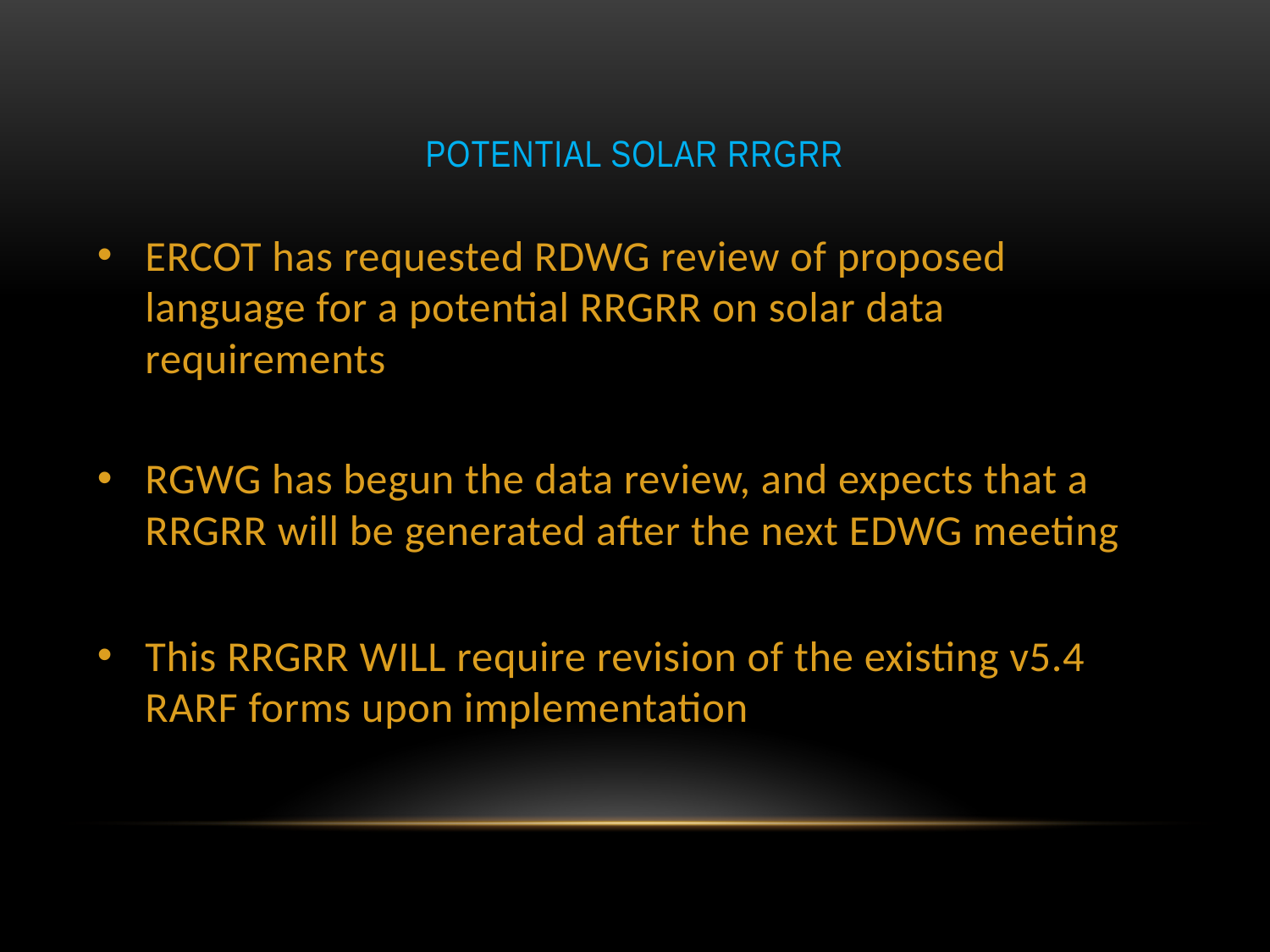

# Potential solar rrgrr
ERCOT has requested RDWG review of proposed language for a potential RRGRR on solar data requirements
RGWG has begun the data review, and expects that a RRGRR will be generated after the next EDWG meeting
This RRGRR WILL require revision of the existing v5.4 RARF forms upon implementation